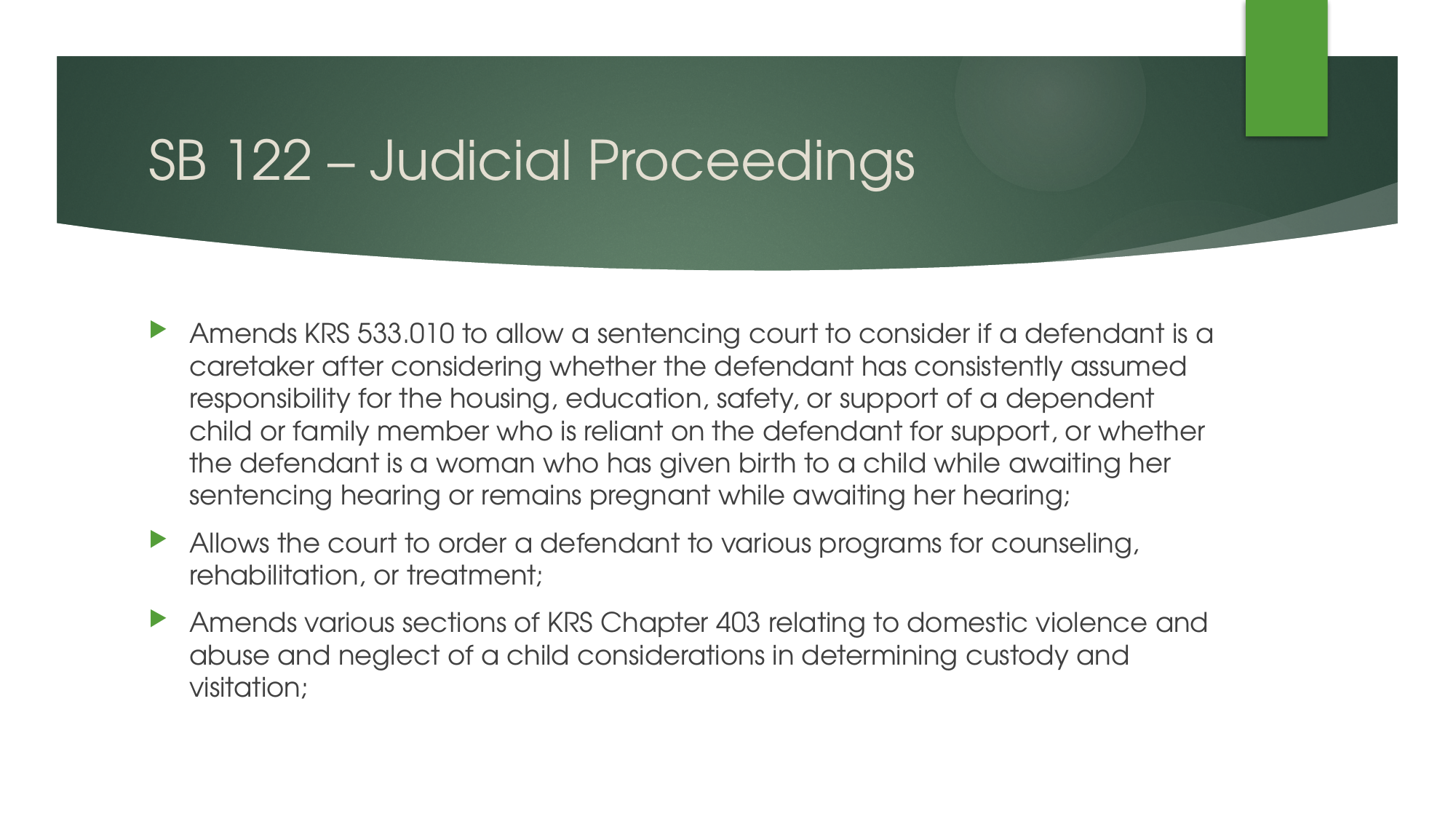

# SB 122 – Judicial Proceedings
Amends KRS 533.010 to allow a sentencing court to consider if a defendant is a caretaker after considering whether the defendant has consistently assumed responsibility for the housing, education, safety, or support of a dependent child or family member who is reliant on the defendant for support, or whether the defendant is a woman who has given birth to a child while awaiting her sentencing hearing or remains pregnant while awaiting her hearing;
Allows the court to order a defendant to various programs for counseling, rehabilitation, or treatment;
Amends various sections of KRS Chapter 403 relating to domestic violence and abuse and neglect of a child considerations in determining custody and visitation;